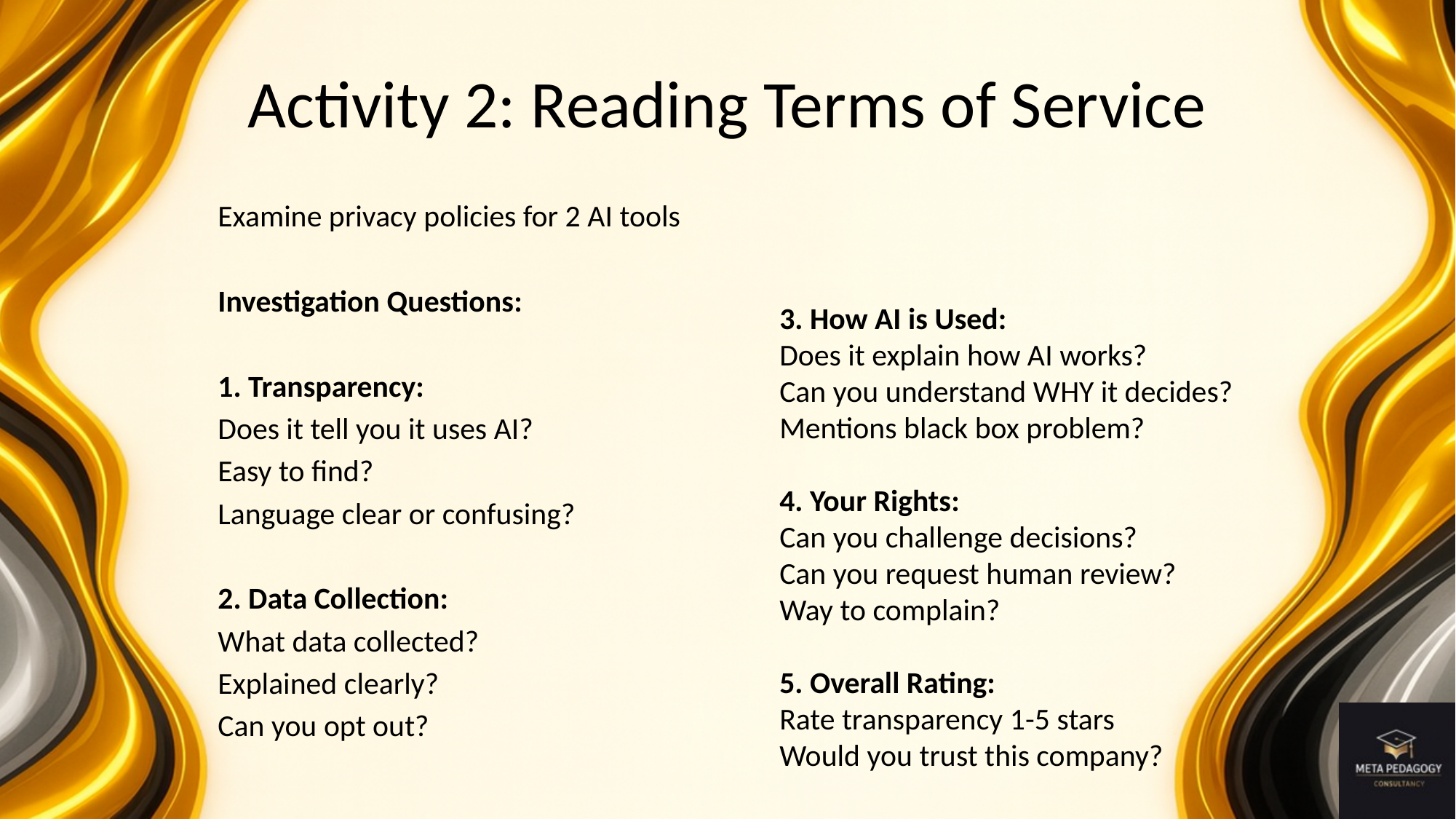

# Activity 2: Reading Terms of Service
Examine privacy policies for 2 AI tools

Investigation Questions:

1. Transparency:
Does it tell you it uses AI?
Easy to find?
Language clear or confusing?

2. Data Collection:
What data collected?
Explained clearly?
Can you opt out?

3. How AI is Used:
Does it explain how AI works?
Can you understand WHY it decides?
Mentions black box problem?

4. Your Rights:
Can you challenge decisions?
Can you request human review?
Way to complain?

5. Overall Rating:
Rate transparency 1-5 stars
Would you trust this company?